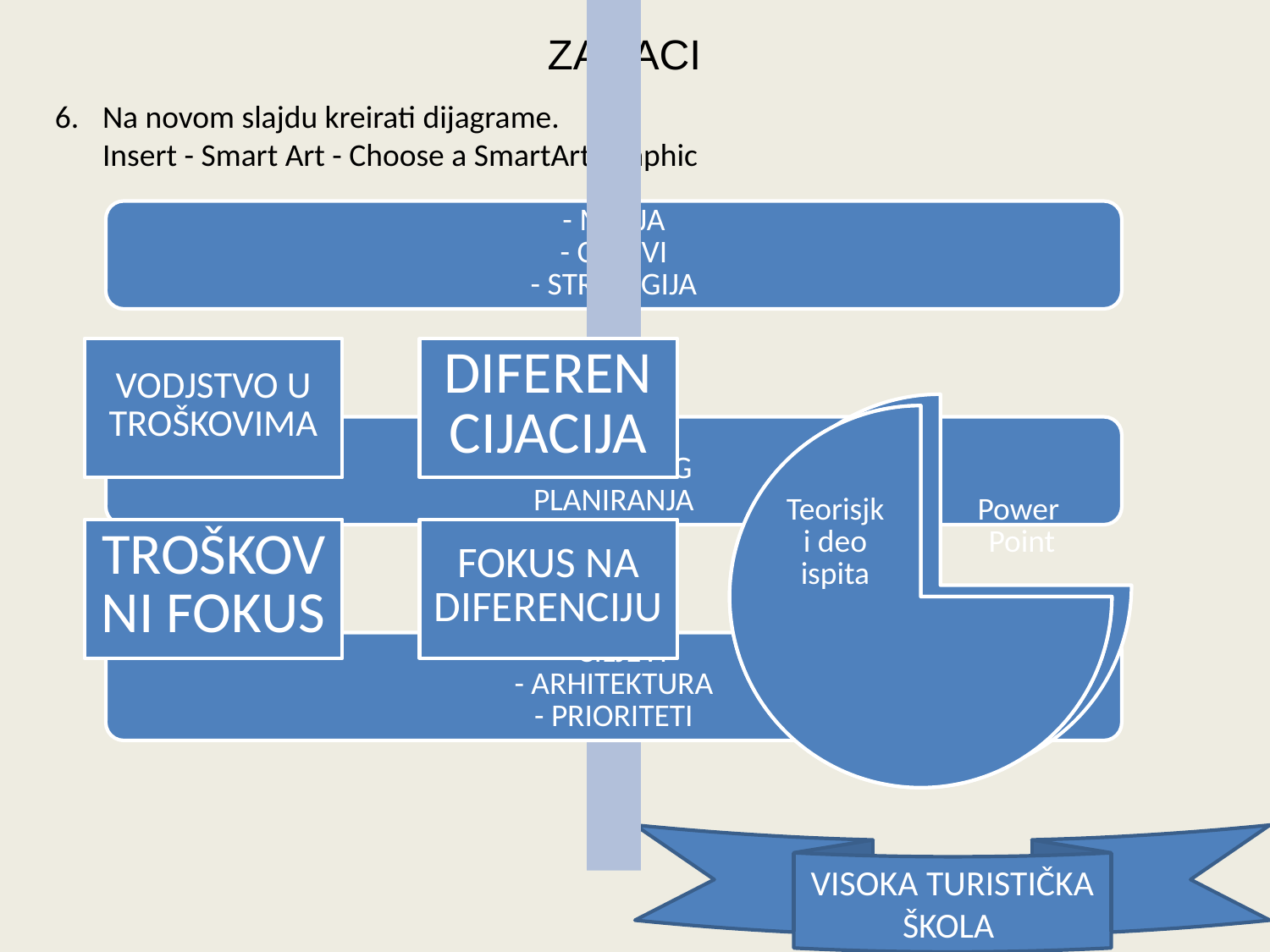

# ZADACI
Na novom slajdu kreirati dijagrame.
	Insert - Smart Art - Choose a SmartArt Graphic
- MISIJA
- CILJEVI
- STRATEGIJA
PROCES IS
STRATEŠKOG
PLANIRANJA
- CILJEVI
- ARHITEKTURA
- PRIORITETI
VODJSTVO U TROŠKOVIMA
TROŠKOVNI FOKUS
FOKUS NA DIFERENCIJU
Power
Point
Word
Teorisjki deo ispita